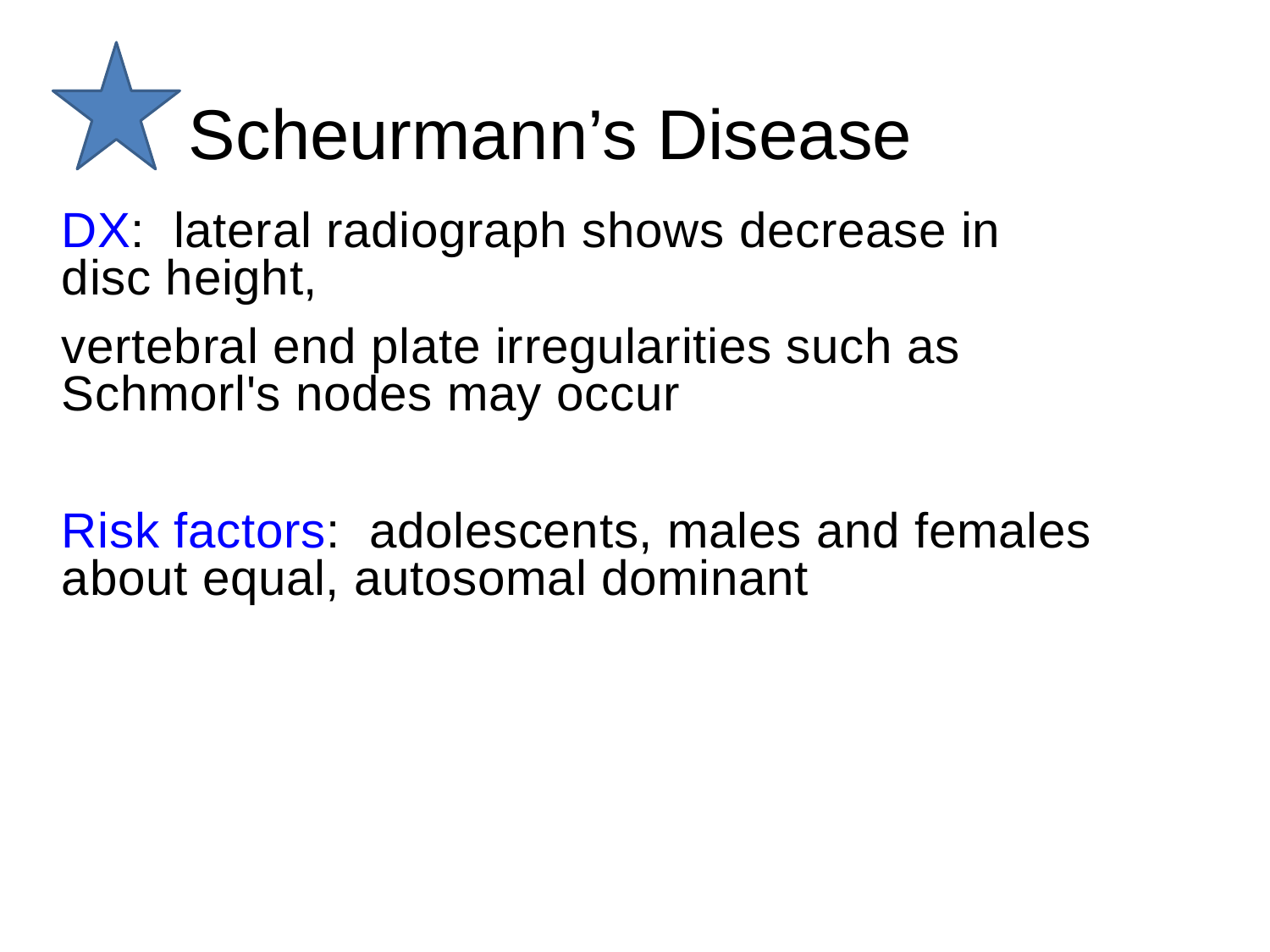

# Scheurmann’s Disease

DX:  lateral radiograph shows decrease in disc height,
vertebral end plate irregularities such as Schmorl's nodes may occur

Risk factors:  adolescents, males and females about equal, autosomal dominant